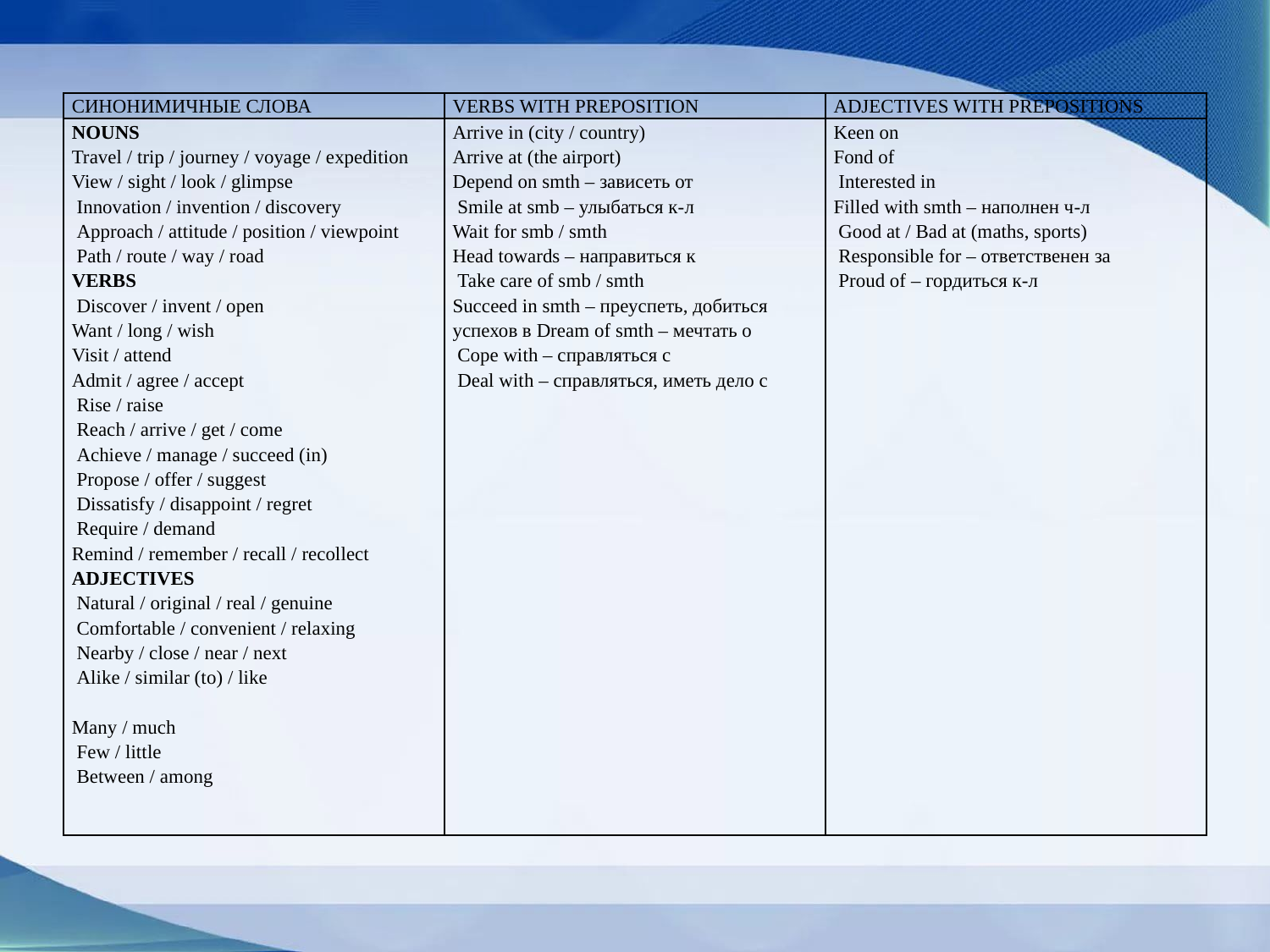

| СИНОНИМИЧНЫЕ СЛОВА | VERBS WITH PREPOSITION | ADJECTIVES WITH PREPOSITIONS |
| --- | --- | --- |
| NOUNS Travel / trip / journey / voyage / expedition View / sight / look / glimpse Innovation / invention / discovery Approach / attitude / position / viewpoint Path / route / way / road VERBS Discover / invent / open Want / long / wish Visit / attend Admit / agree / accept Rise / raise Reach / arrive / get / come Achieve / manage / succeed (in) Propose / offer / suggest Dissatisfy / disappoint / regret Require / demand Remind / remember / recall / recollect ADJECTIVES Natural / original / real / genuine Comfortable / convenient / relaxing Nearby / close / near / next Alike / similar (to) / like Many / much Few / little Between / among | Arrive in (city / country) Arrive at (the airport) Depend on smth – зависеть от Smile at smb – улыбаться к-л Wait for smb / smth Head towards – направиться к Take care of smb / smth Succeed in smth – преуспеть, добиться успехов в Dream of smth – мечтать о Cope with – справляться с Deal with – справляться, иметь дело с | Keen on Fond of Interested in Filled with smth – наполнен ч-л Good at / Bad at (maths, sports) Responsible for – ответственен за Proud of – гордиться к-л |